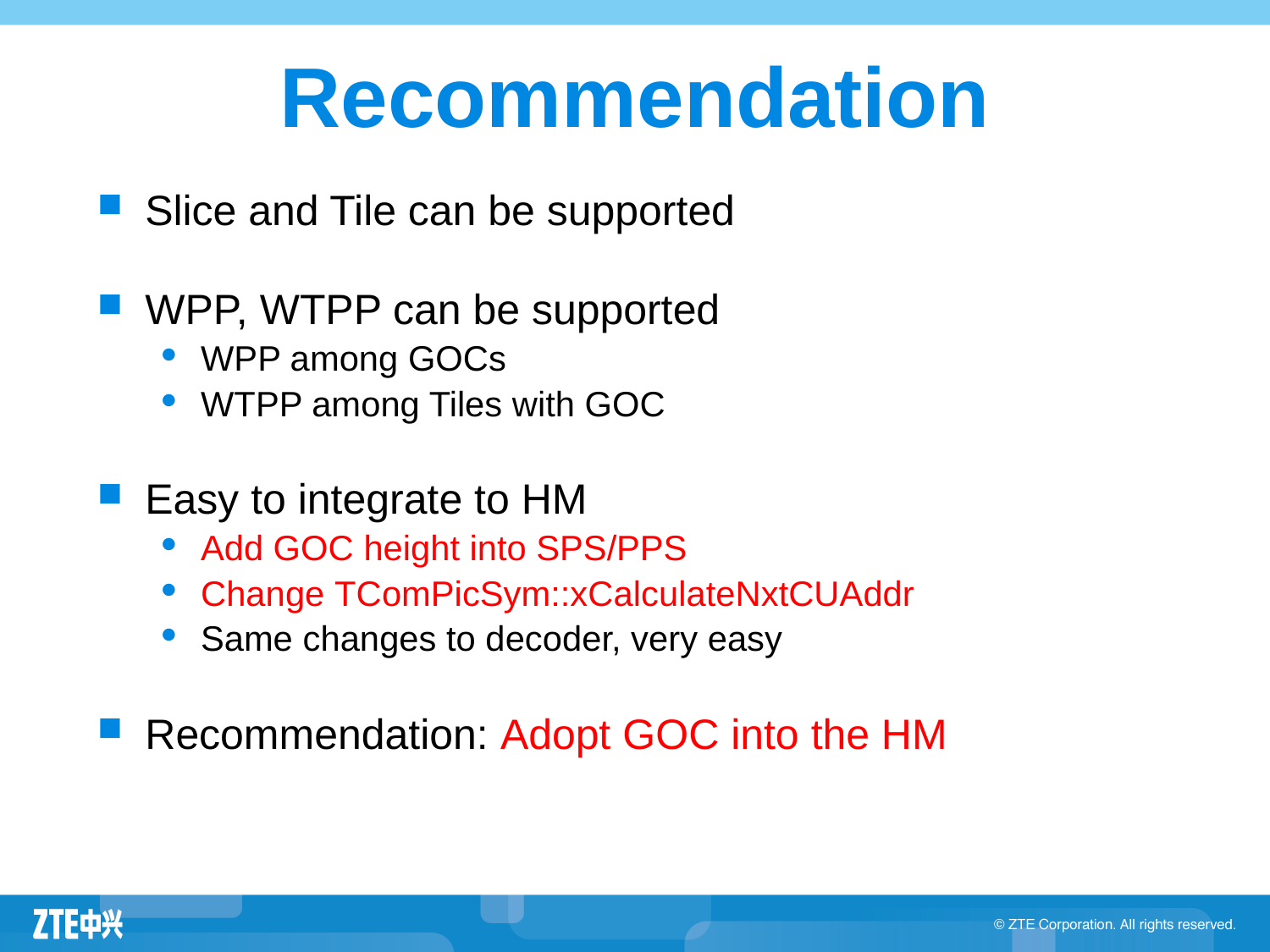

# Recommendation
Slice and Tile can be supported

WPP, WTPP can be supported
WPP among GOCs
WTPP among Tiles with GOC

Easy to integrate to HM
Add GOC height into SPS/PPS
Change TComPicSym::xCalculateNxtCUAddr
Same changes to decoder, very easy

Recommendation: Adopt GOC into the HM